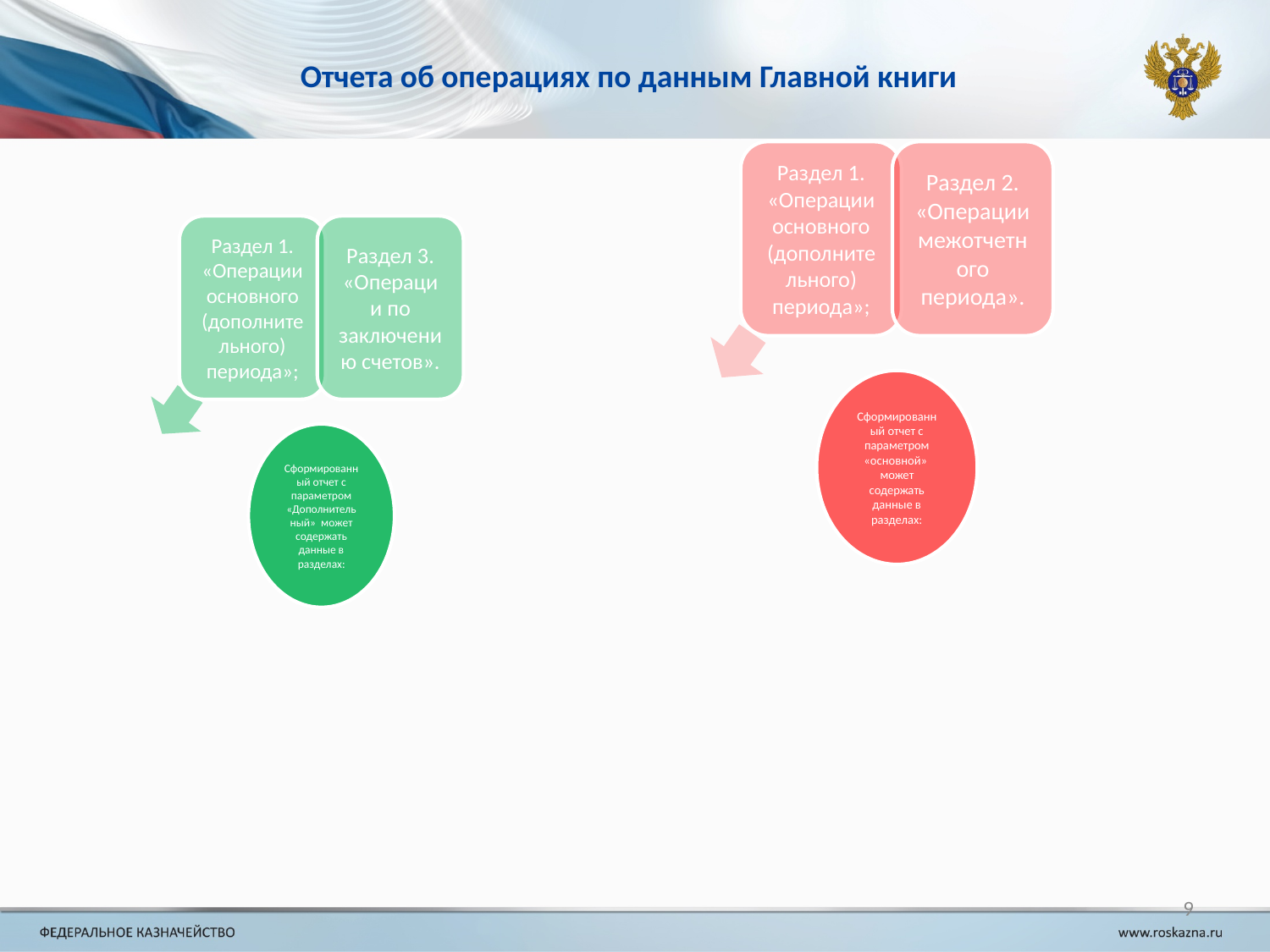

# Отчета об операциях по данным Главной книги
Сформированный отчет с параметром «основной»  может содержать данные в разделах:
Раздел 1. «Операции основного (дополнительного) периода»;
Раздел 2. «Операции межотчетного периода».
Сформированный отчет с параметром «Дополнительный»  может содержать данные в разделах:
Раздел 1. «Операции основного (дополнительного) периода»;
Раздел 3. «Операции по заключению счетов».
9